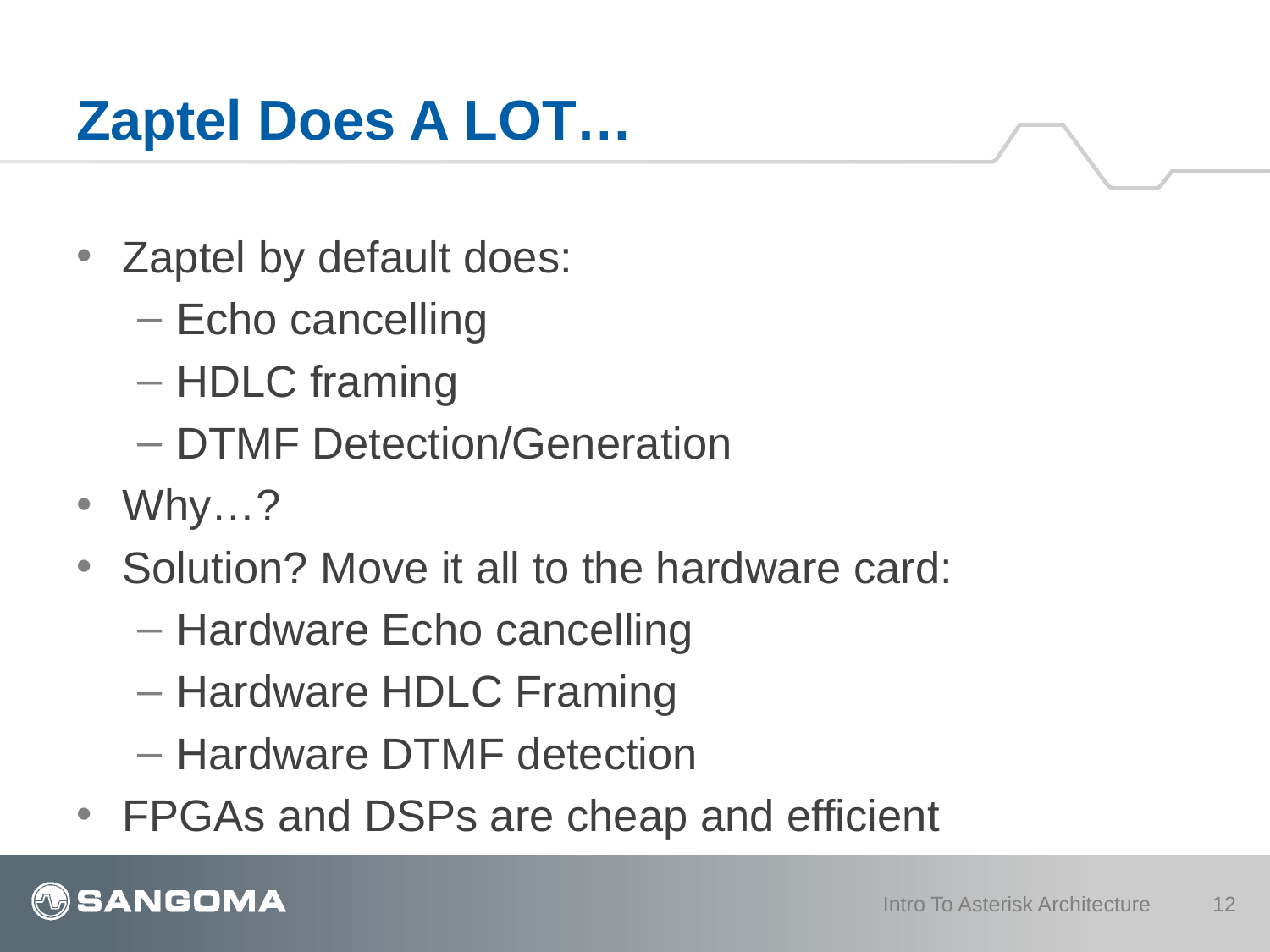

# Zaptel Does A LOT…
Zaptel by default does:
Echo cancelling
HDLC framing
DTMF Detection/Generation
Why…?
Solution? Move it all to the hardware card:
Hardware Echo cancelling
Hardware HDLC Framing
Hardware DTMF detection
FPGAs and DSPs are cheap and efficient
Intro To Asterisk Architecture
12